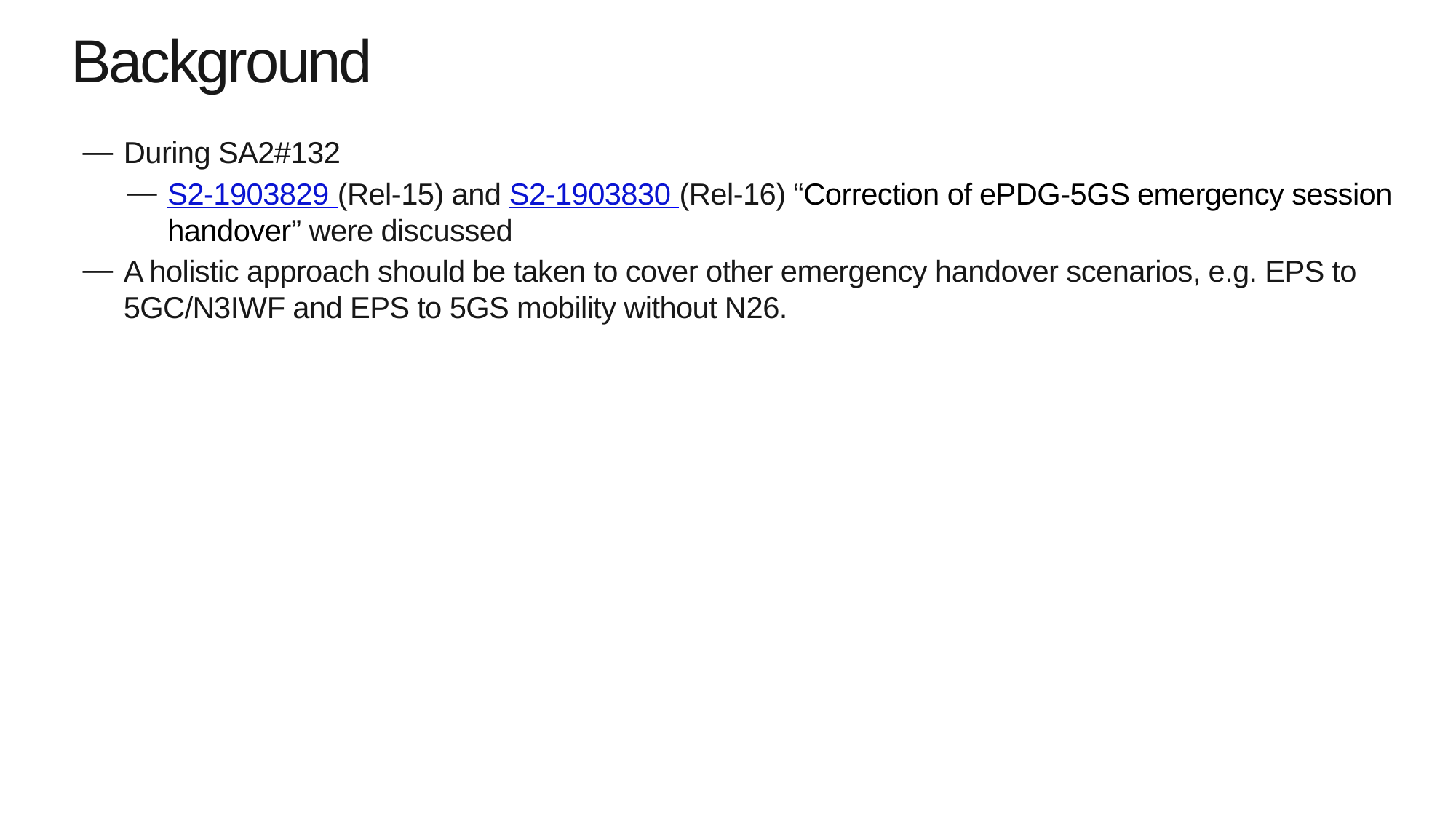

# Background
During SA2#132
S2-1903829 (Rel-15) and S2-1903830 (Rel-16) “Correction of ePDG-5GS emergency session handover” were discussed
A holistic approach should be taken to cover other emergency handover scenarios, e.g. EPS to 5GC/N3IWF and EPS to 5GS mobility without N26.